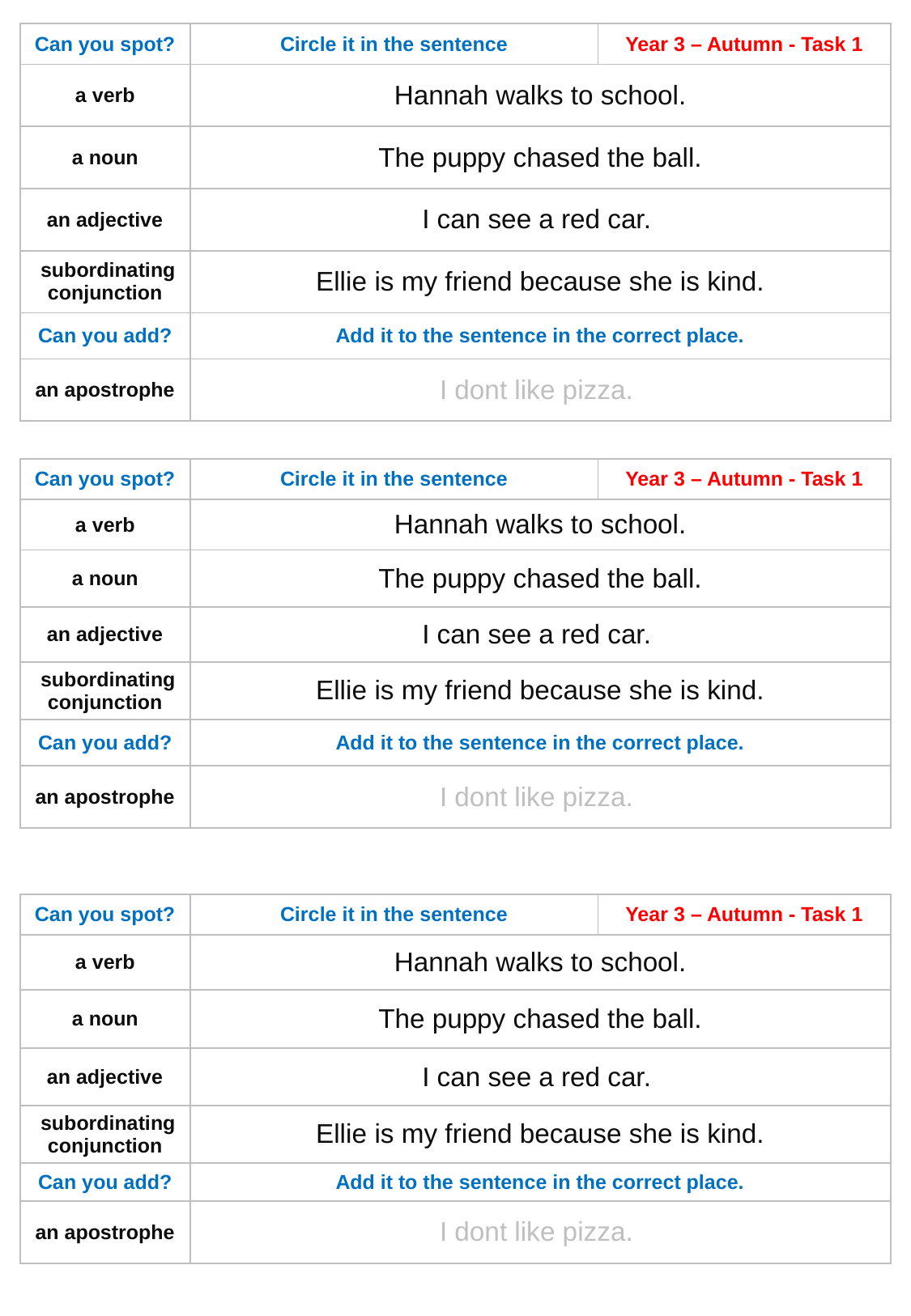

| Can you spot? | Circle it in the sentence | Year 3 – Autumn - Task 1 |
| --- | --- | --- |
| a verb | Hannah walks to school. |  |
| a noun | The puppy chased the ball. |  |
| an adjective | I can see a red car. |  |
| subordinating conjunction | Ellie is my friend because she is kind. |  |
| Can you add? | Add it to the sentence in the correct place. |  |
| an apostrophe | I dont like pizza. |  |
| Can you spot? | Circle it in the sentence | Year 3 – Autumn - Task 1 |
| --- | --- | --- |
| a verb | Hannah walks to school. |  |
| a noun | The puppy chased the ball. |  |
| an adjective | I can see a red car. |  |
| subordinating conjunction | Ellie is my friend because she is kind. |  |
| Can you add? | Add it to the sentence in the correct place. |  |
| an apostrophe | I dont like pizza. |  |
| Can you spot? | Circle it in the sentence | Year 3 – Autumn - Task 1 |
| --- | --- | --- |
| a verb | Hannah walks to school. |  |
| a noun | The puppy chased the ball. |  |
| an adjective | I can see a red car. |  |
| subordinating conjunction | Ellie is my friend because she is kind. |  |
| Can you add? | Add it to the sentence in the correct place. |  |
| an apostrophe | I dont like pizza. |  |